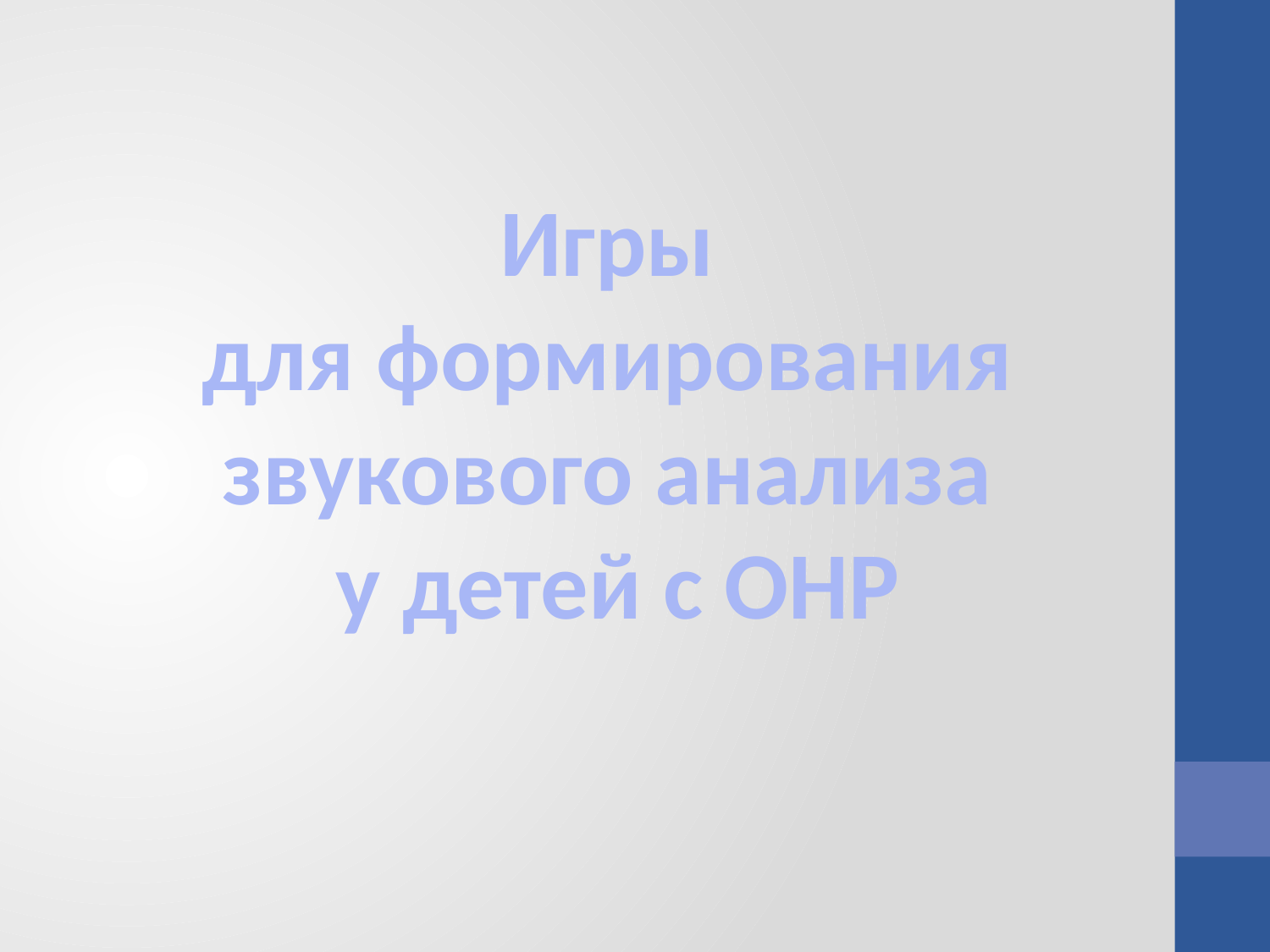

Игры
для формирования
звукового анализа
у детей с ОНР